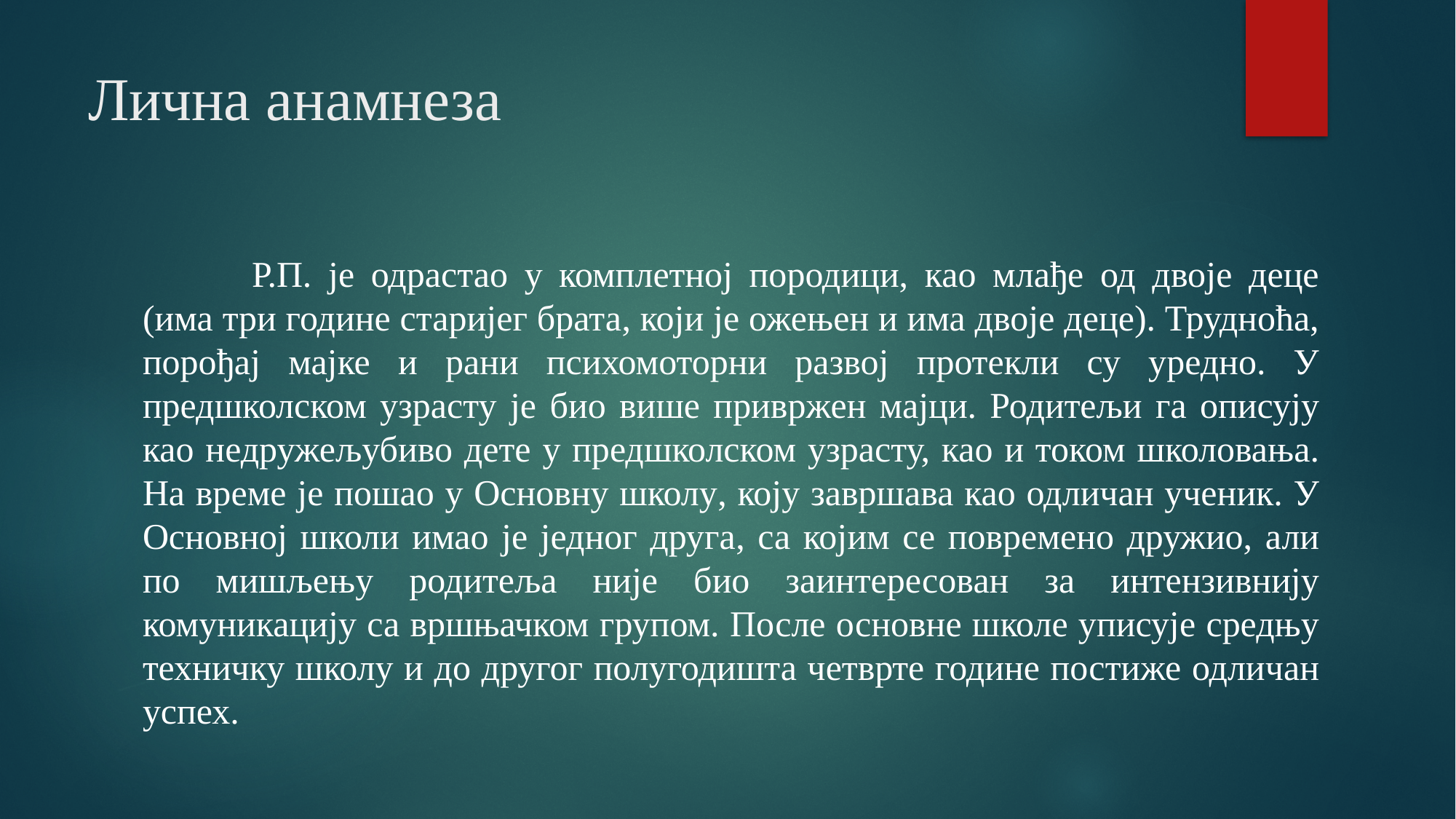

# Лична анамнеза
	Р.П. је одрастао у комплетној породици, као млађе од двоје деце (има три године старијег брата, који је ожењен и има двоје деце). Трудноћа, порођај мајке и рани психомоторни развој протекли су уредно. У предшколском узрасту је био више привржен мајци. Родитељи га описују као недружељубиво дете у предшколском узрасту, као и током школовања. На време је пошао у Основну школу, коју завршава као одличан ученик. У Основној школи имао је једног друга, са којим се повремено дружио, али по мишљењу родитеља није био заинтересован за интензивнију комуникацију са вршњачком групом. После основне школе уписује средњу техничку школу и до другог полугодишта четврте године постиже одличан успех.